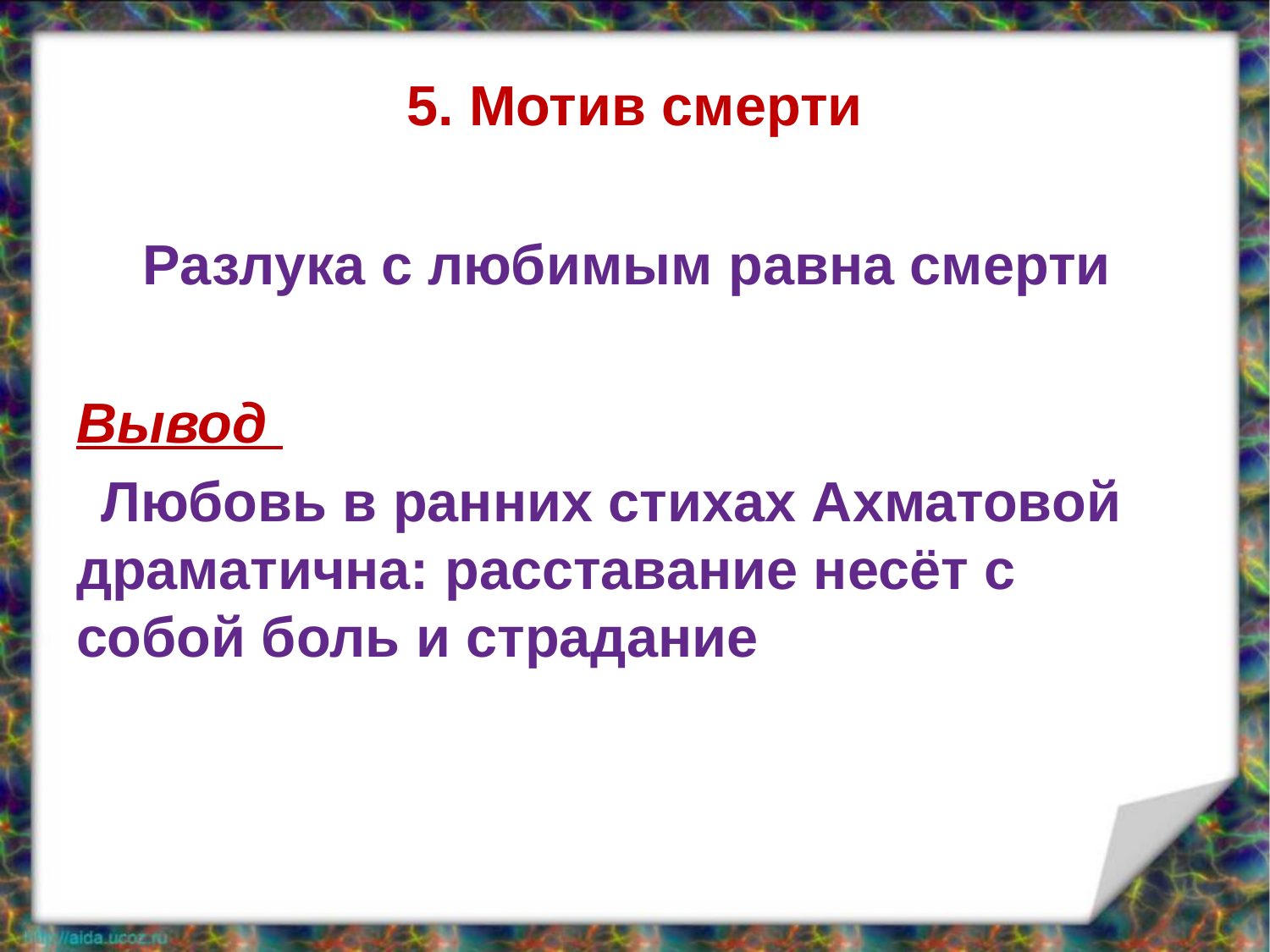

# 5. Мотив смерти
Разлука с любимым равна смерти

Вывод
Любовь в ранних стихах Ахматовой драматична: расставание несёт с собой боль и страдание